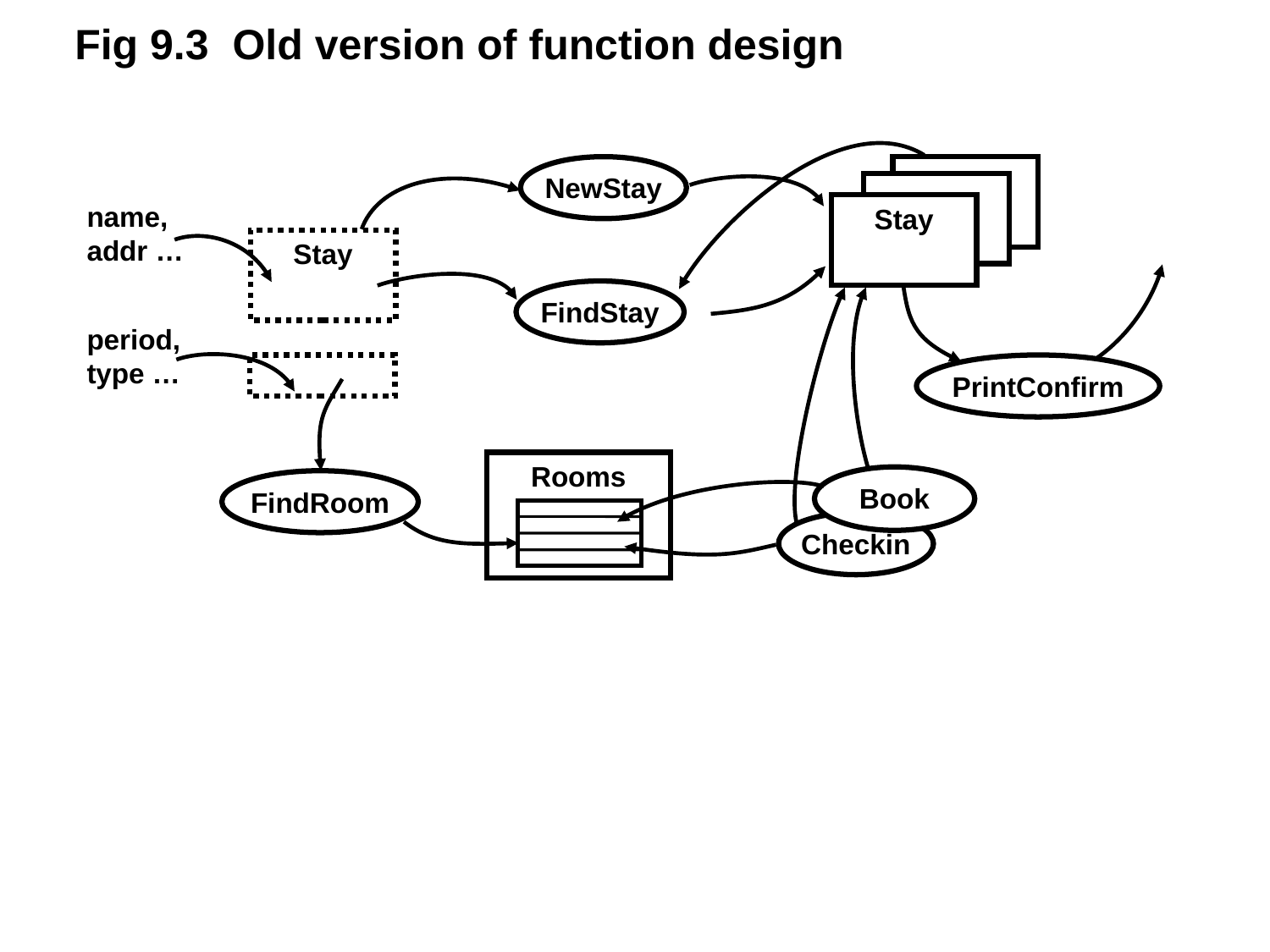

Fig 9.3  Old version of function design

NewStay

name,
addr …
Stay

Stay

FindStay

period,
type …

PrintConfirm

Rooms

Book
FindRoom

Checkin